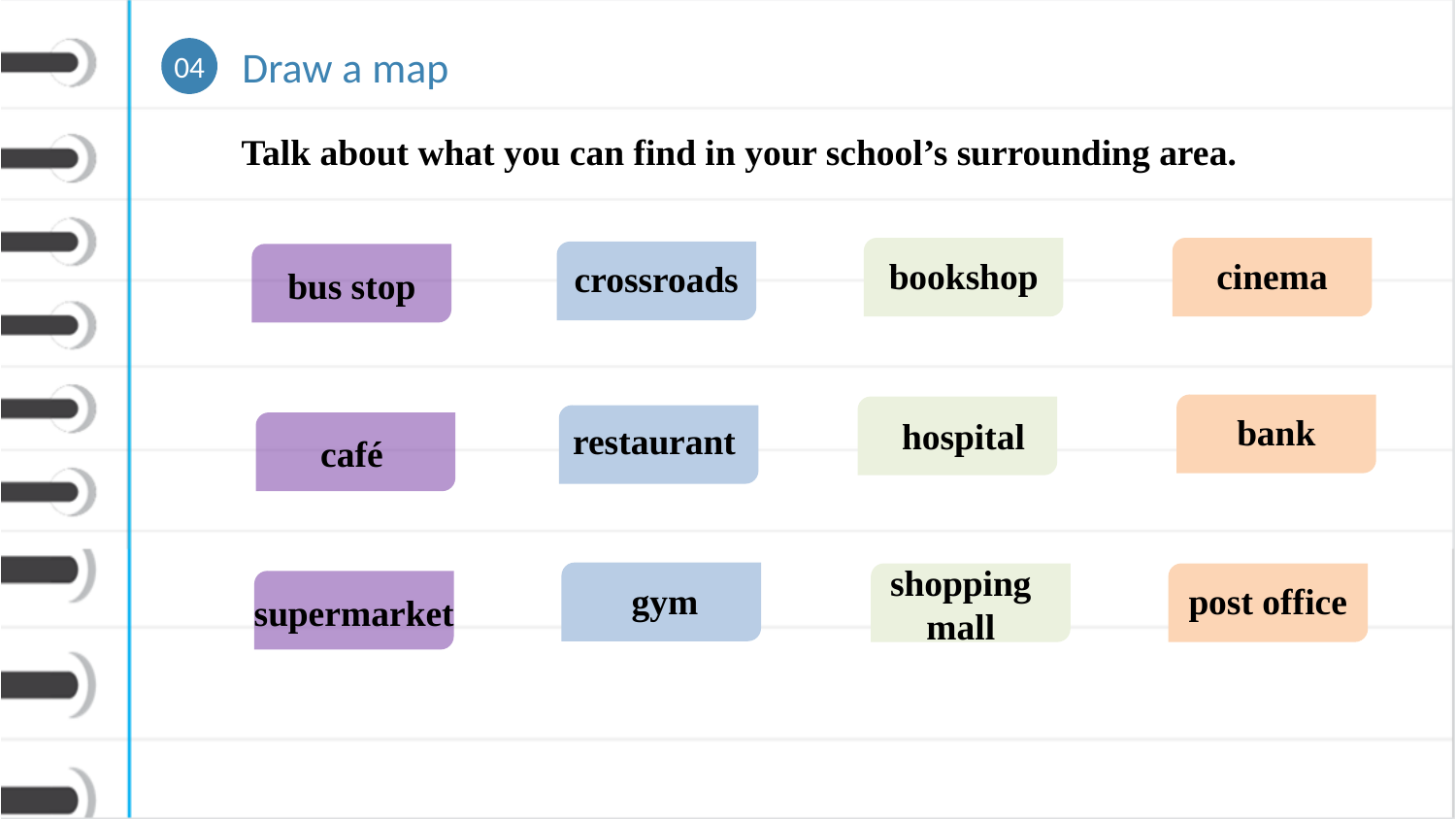

Draw a map

04
Talk about what you can find in your school’s surrounding area.

bookshop

cinema

crossroads

bus stop

bank

hospital

restaurant

café
shopping mall

gym

post office

supermarket